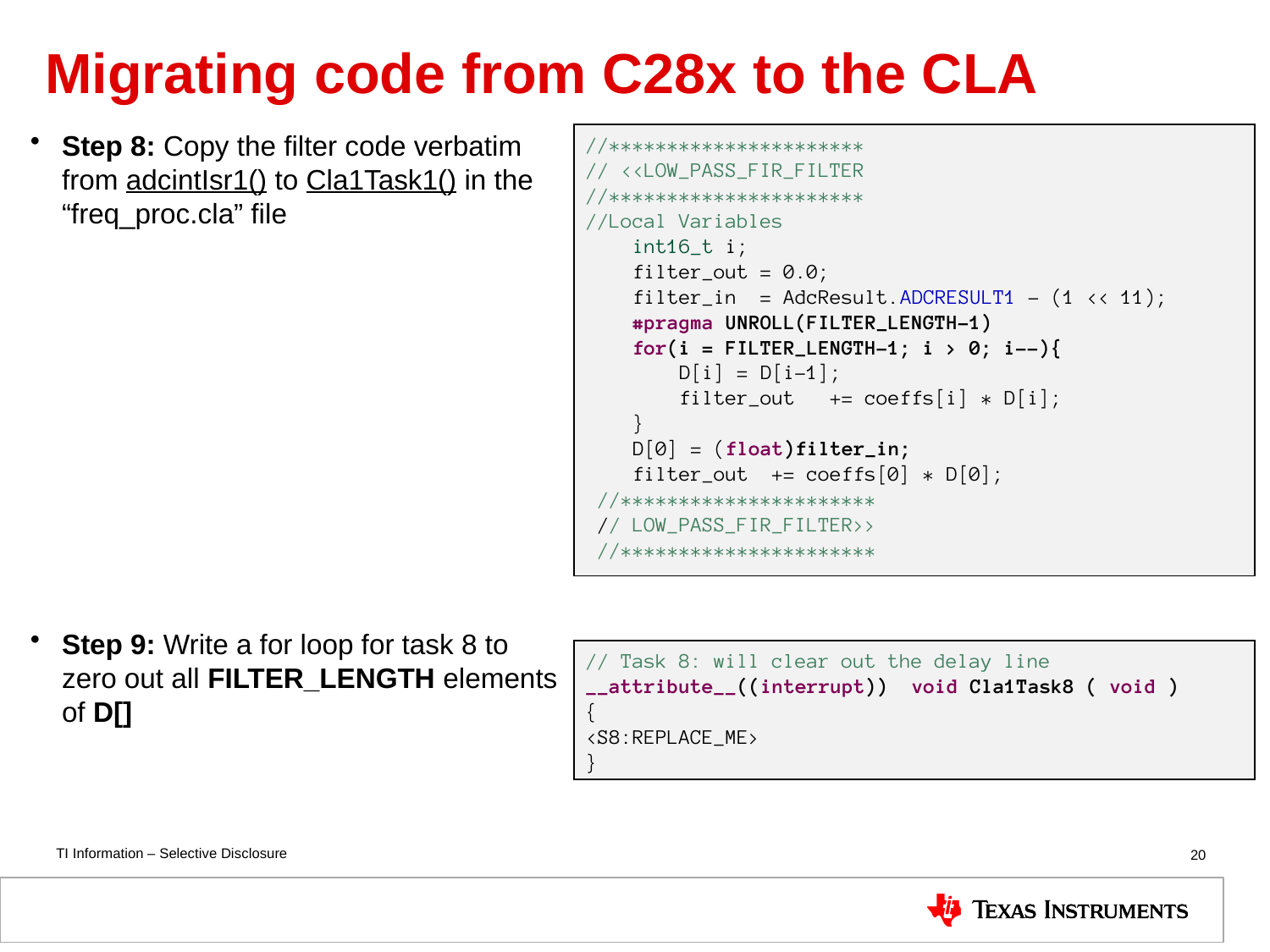

# Migrating code from C28x to the CLA
Step 8: Copy the filter code verbatim from adcintIsr1() to Cla1Task1() in the “freq_proc.cla” file

Step 9: Write a for loop for task 8 to zero out all FILTER_LENGTH elements of D[]

//**********************
// <<LOW_PASS_FIR_FILTER
//**********************
//Local Variables
    int16_t i;
    filter_out = 0.0;
    filter_in  = AdcResult.ADCRESULT1 - (1 << 11);
    #pragma UNROLL(FILTER_LENGTH-1)
    for(i = FILTER_LENGTH-1; i > 0; i--){
        D[i] = D[i-1];
        filter_out   += coeffs[i] * D[i];
    }
    D[0] = (float)filter_in;
    filter_out  += coeffs[0] * D[0];
 //**********************
 // LOW_PASS_FIR_FILTER>>
 //**********************
// Task 8: will clear out the delay line
__attribute__((interrupt))  void Cla1Task8 ( void )
{
<S8:REPLACE_ME>
}
20